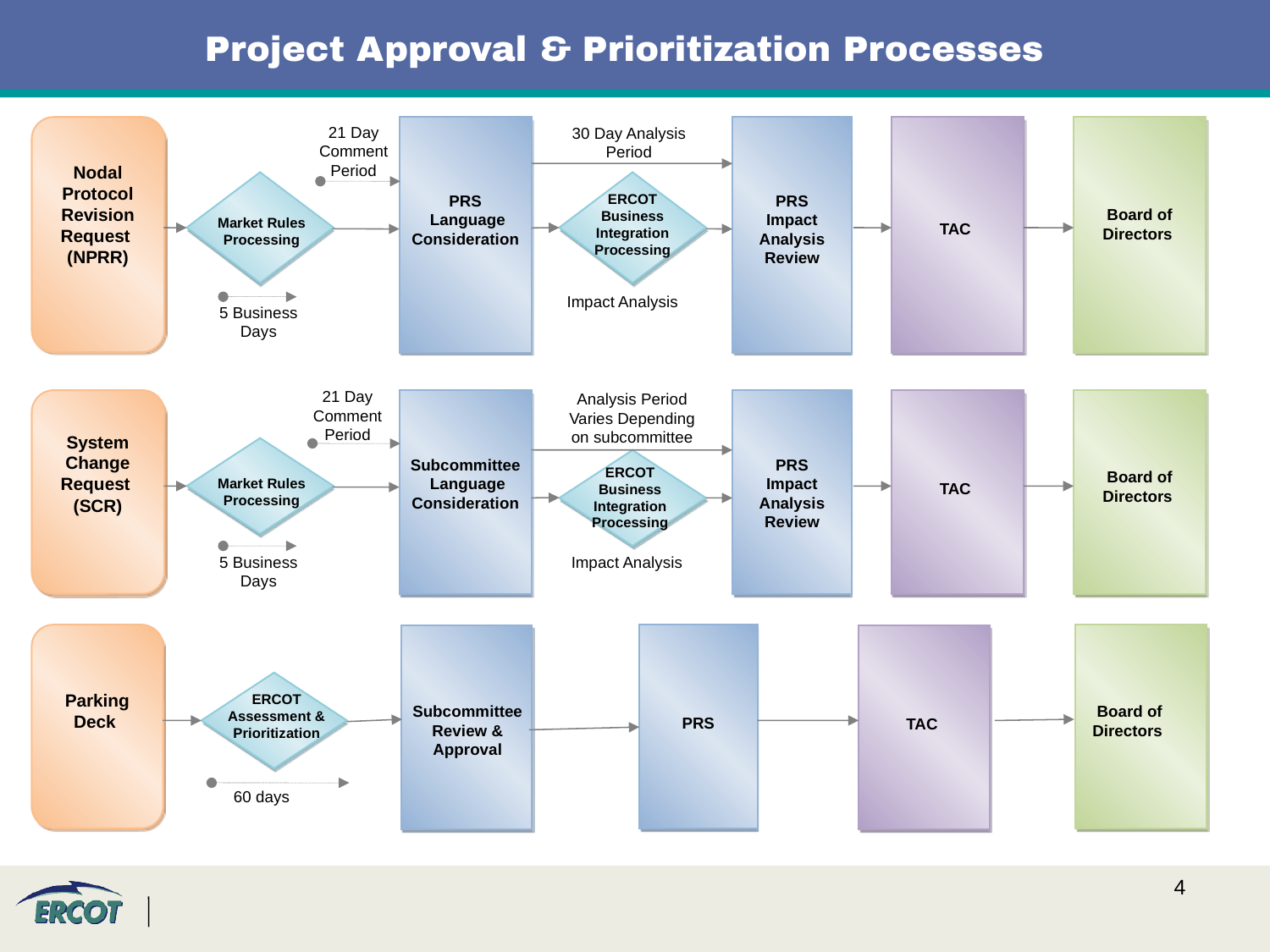

# Project Approval & Prioritization Processes

21 Day Comment Period

30 Day Analysis Period

TAC

Board of Directors
Nodal Protocol Revision Request
(NPRR)

ERCOT Business Integration Processing
PRS
 Language Consideration
PRS
Impact Analysis Review
Market Rules Processing

Impact Analysis
5 Business Days

21 Day Comment Period
Analysis Period Varies Depending on subcommittee

TAC

Board of Directors
System Change Request
(SCR)

Subcommittee
 Language Consideration

PRS
Impact Analysis Review
ERCOT Business Integration Processing
Market Rules Processing

5 Business Days

Impact Analysis

Board of Directors

TAC
Parking Deck

ERCOT Assessment & Prioritization
Subcommittee
Review & Approval
PRS

60 days